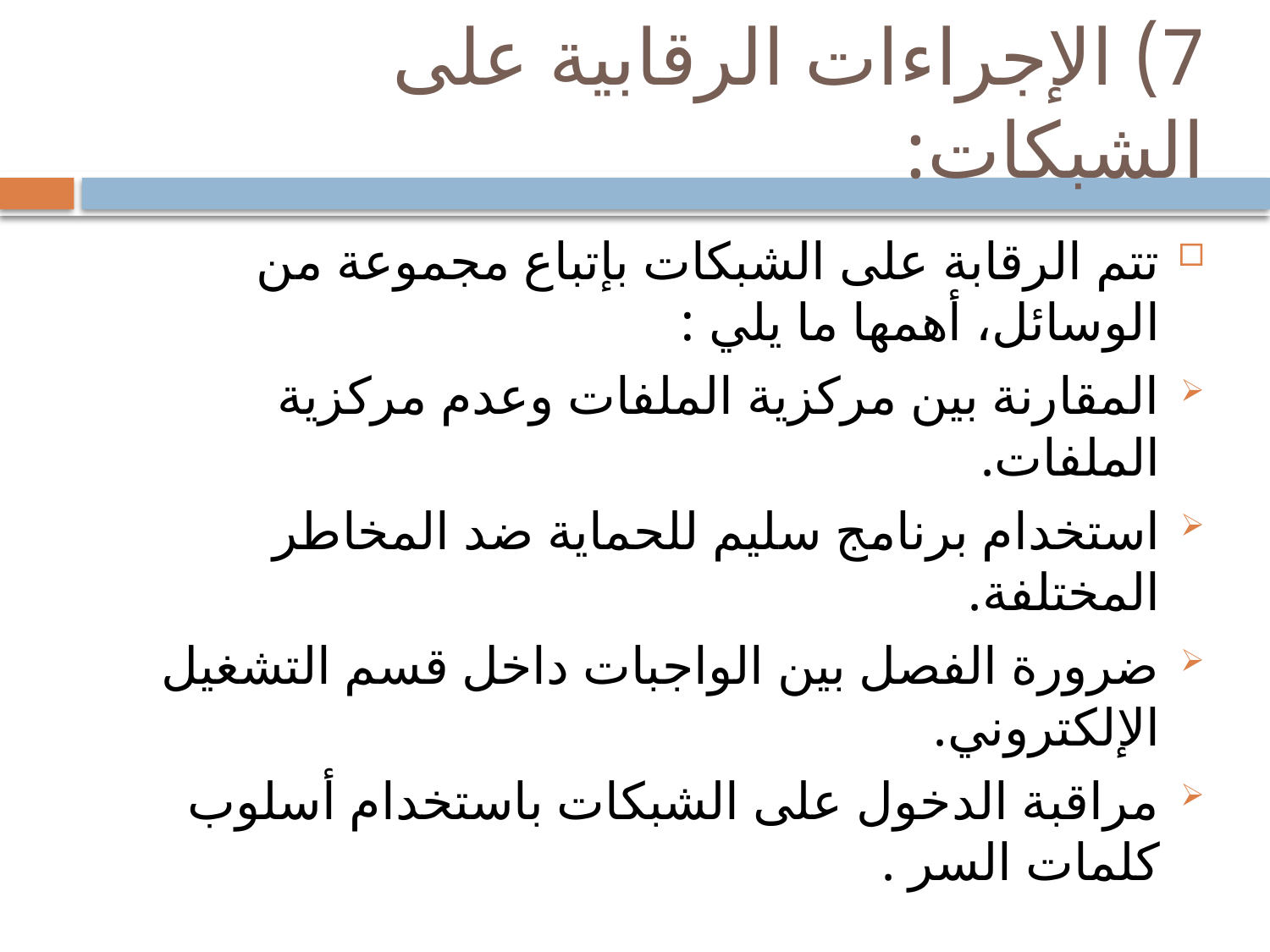

# 7) الإجراءات الرقابية على الشبكات:
تتم الرقابة على الشبكات بإتباع مجموعة من الوسائل، أهمها ما يلي :
المقارنة بين مركزية الملفات وعدم مركزية الملفات.
استخدام برنامج سليم للحماية ضد المخاطر المختلفة.
ضرورة الفصل بين الواجبات داخل قسم التشغيل الإلكتروني.
مراقبة الدخول على الشبكات باستخدام أسلوب كلمات السر .